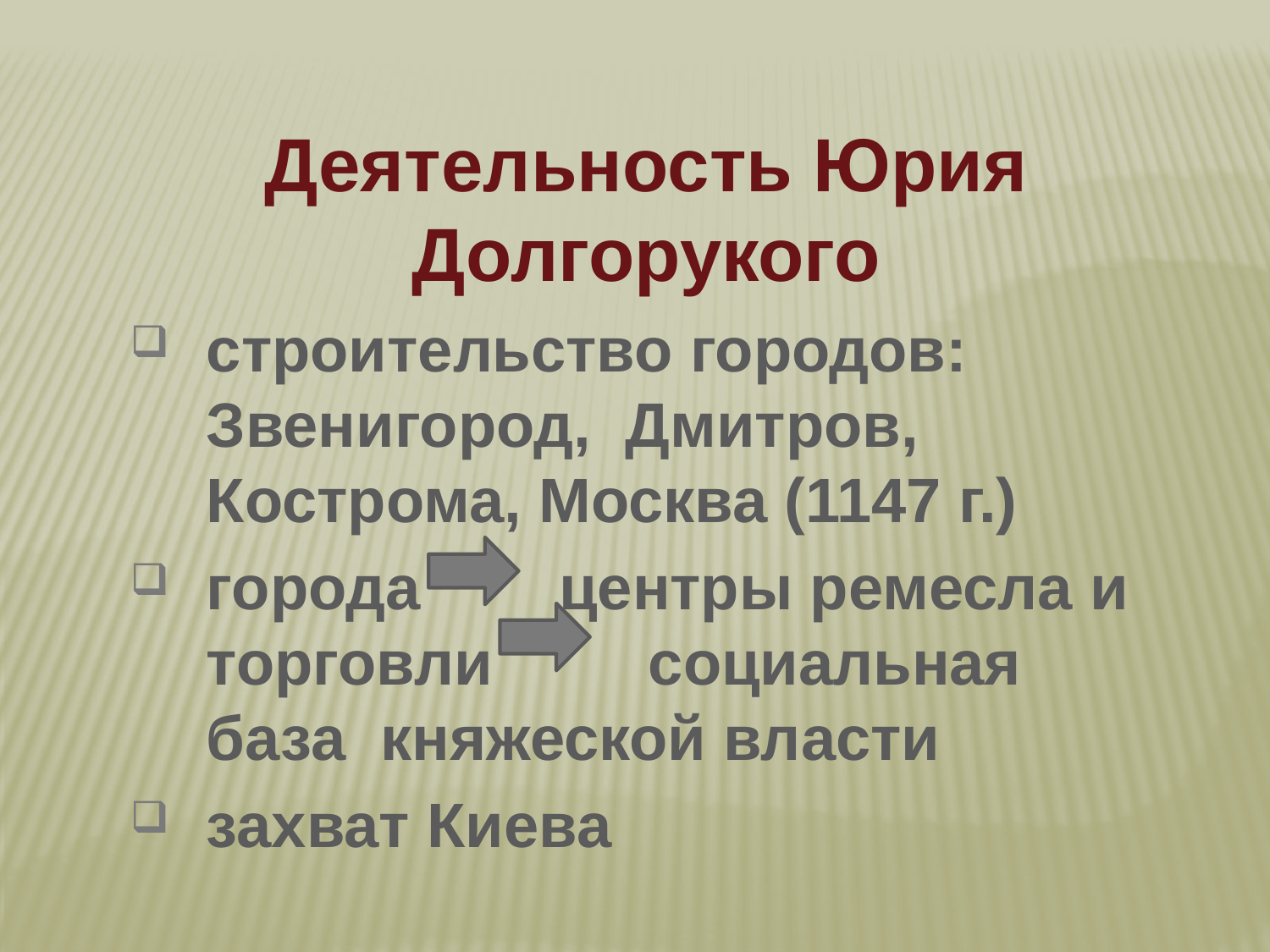

Деятельность Юрия Долгорукого
строительство городов: Звенигород,  Дмитров, Кострома, Москва (1147 г.)
города        центры ремесла и торговли         социальная база  княжеской власти
захват Киева